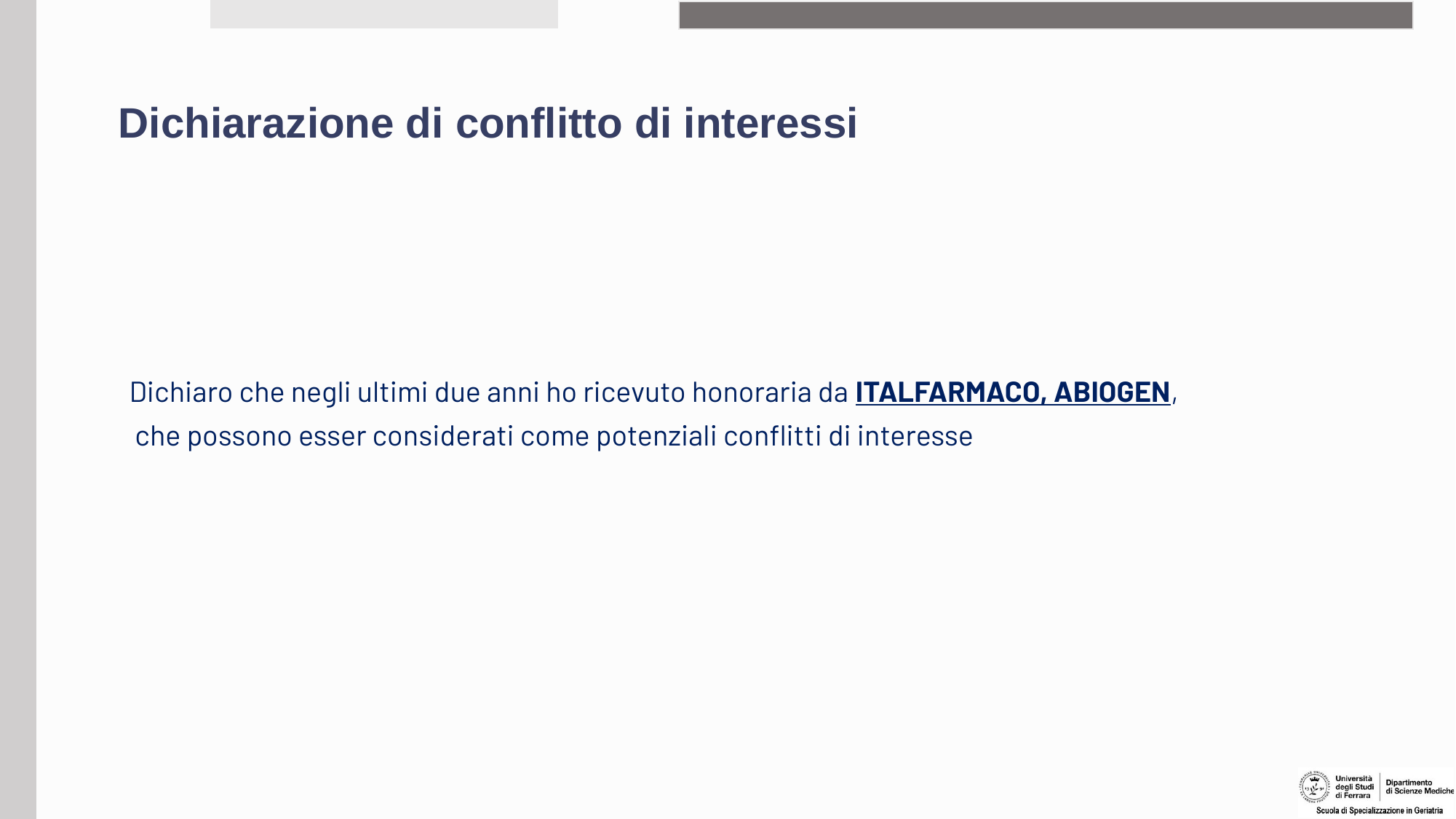

Dichiarazione di conflitto di interessi

Dichiaro che negli ultimi due anni ho ricevuto honoraria da ITALFARMACO, ABIOGEN,
 che possono esser considerati come potenziali conflitti di interesse